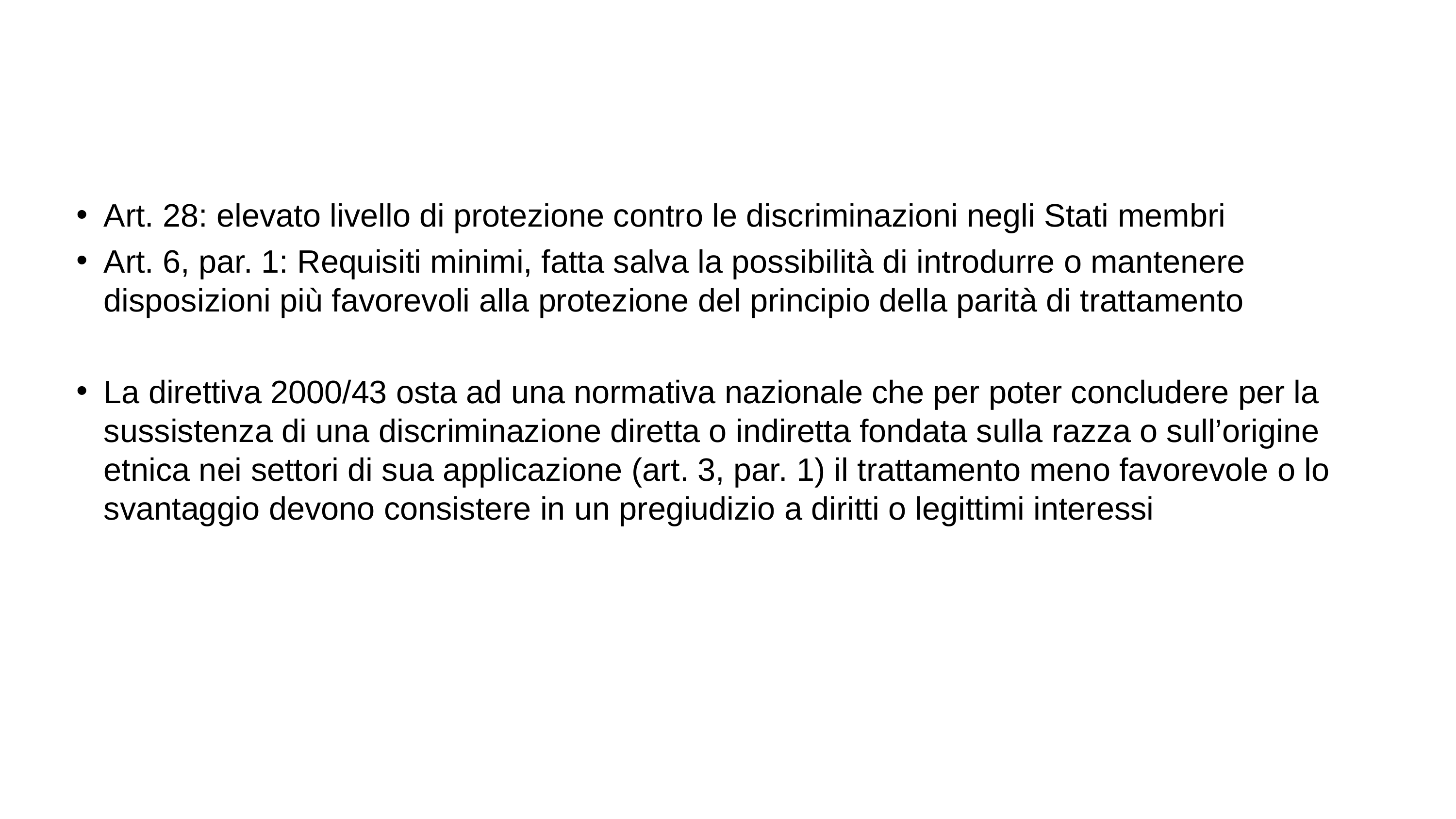

#
Art. 28: elevato livello di protezione contro le discriminazioni negli Stati membri
Art. 6, par. 1: Requisiti minimi, fatta salva la possibilità di introdurre o mantenere disposizioni più favorevoli alla protezione del principio della parità di trattamento

La direttiva 2000/43 osta ad una normativa nazionale che per poter concludere per la sussistenza di una discriminazione diretta o indiretta fondata sulla razza o sull’origine etnica nei settori di sua applicazione (art. 3, par. 1) il trattamento meno favorevole o lo svantaggio devono consistere in un pregiudizio a diritti o legittimi interessi